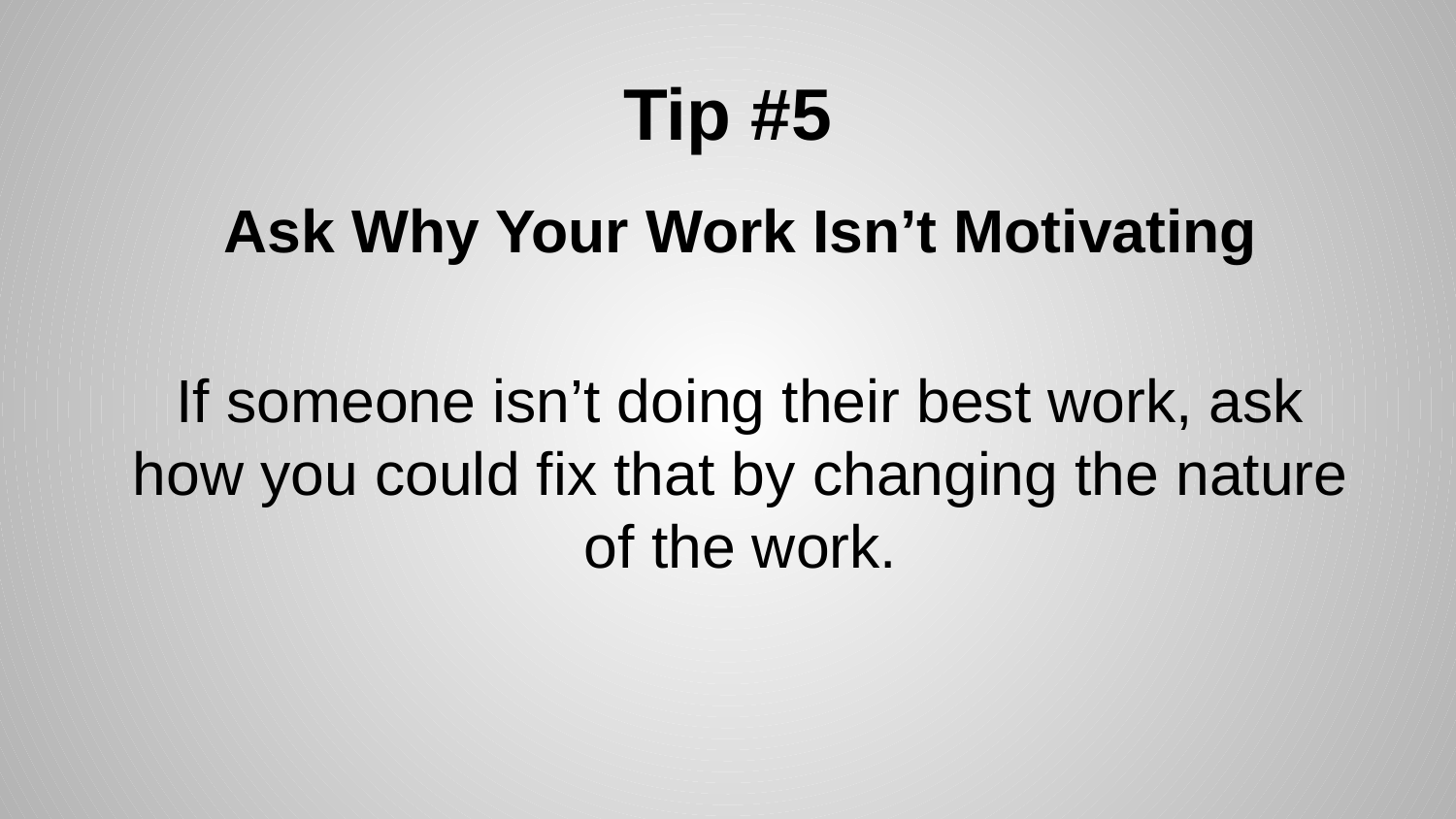

# Tip #5
Ask Why Your Work Isn’t Motivating

If someone isn’t doing their best work, ask how you could fix that by changing the nature of the work.